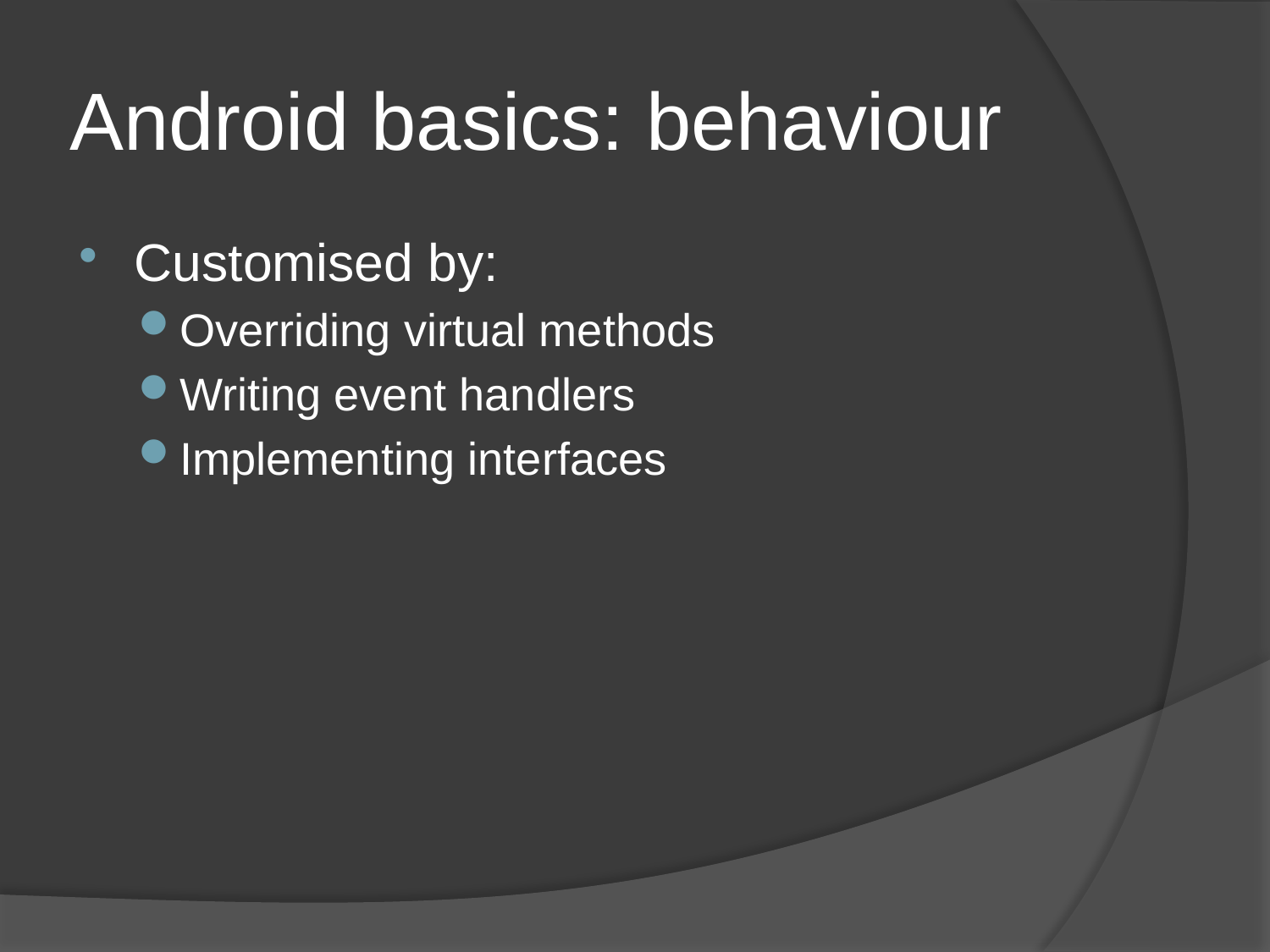

# Android basics: behaviour
Customised by:
Overriding virtual methods
Writing event handlers
Implementing interfaces